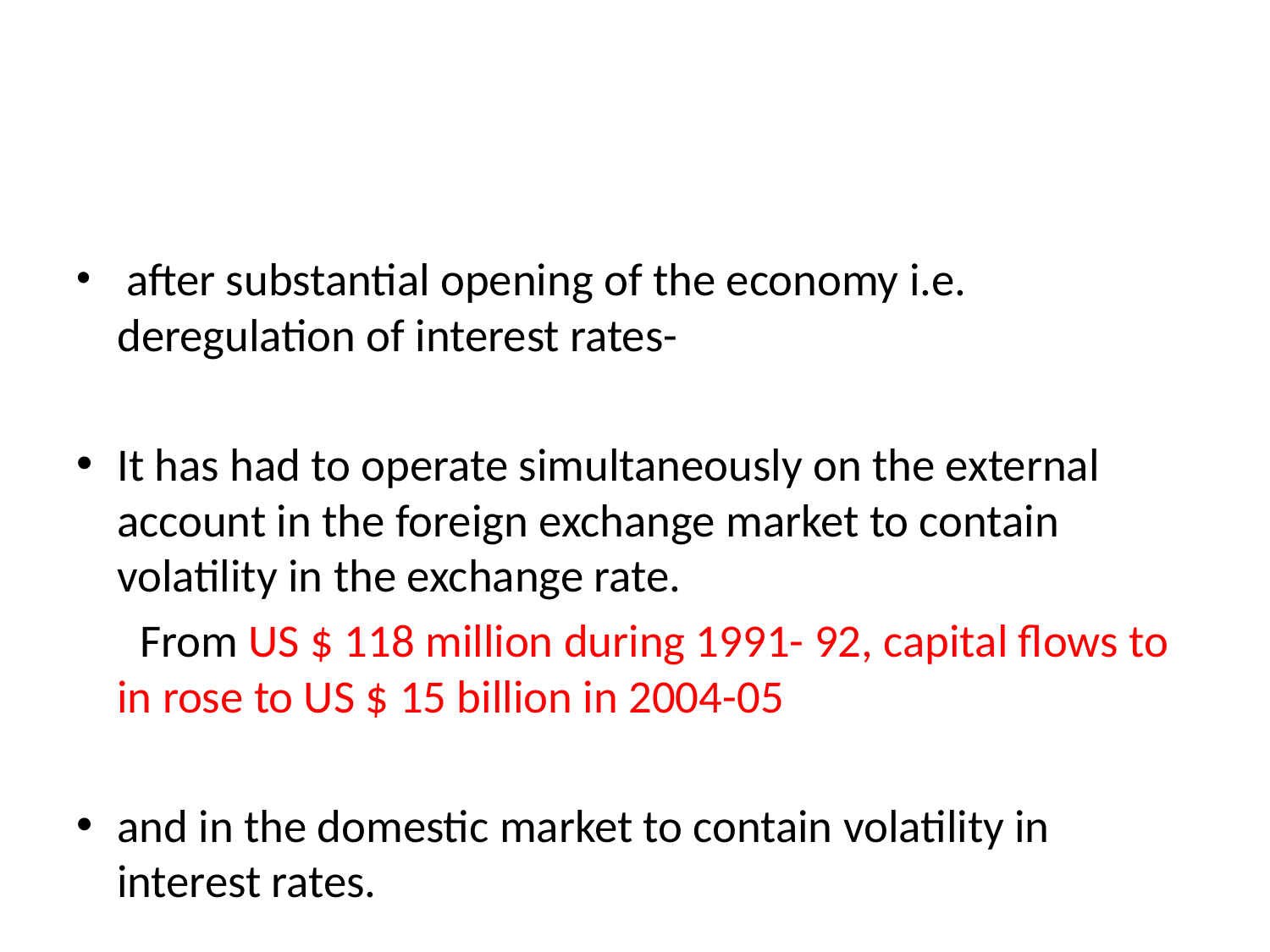

#

 after substantial opening of the economy i.e. deregulation of interest rates-

It has had to operate simultaneously on the external account in the foreign exchange market to contain volatility in the exchange rate.
      From US $ 118 million during 1991- 92, capital flows to in rose to US $ 15 billion in 2004-05

and in the domestic market to contain volatility in interest rates.